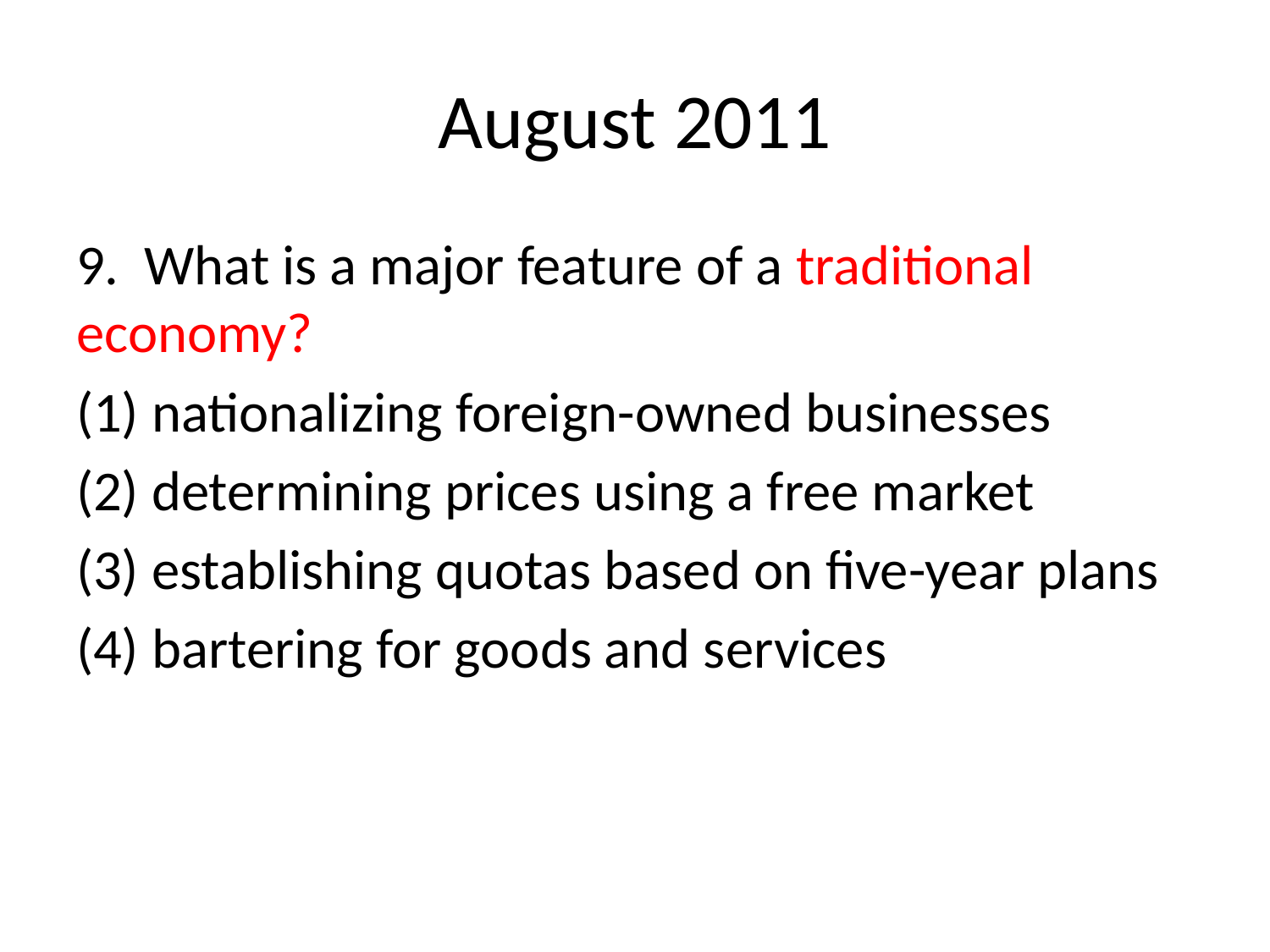

# August 2011
9.  What is a major feature of a traditional economy?
(1) nationalizing foreign-owned businesses
(2) determining prices using a free market
(3) establishing quotas based on five-year plans
(4) bartering for goods and services